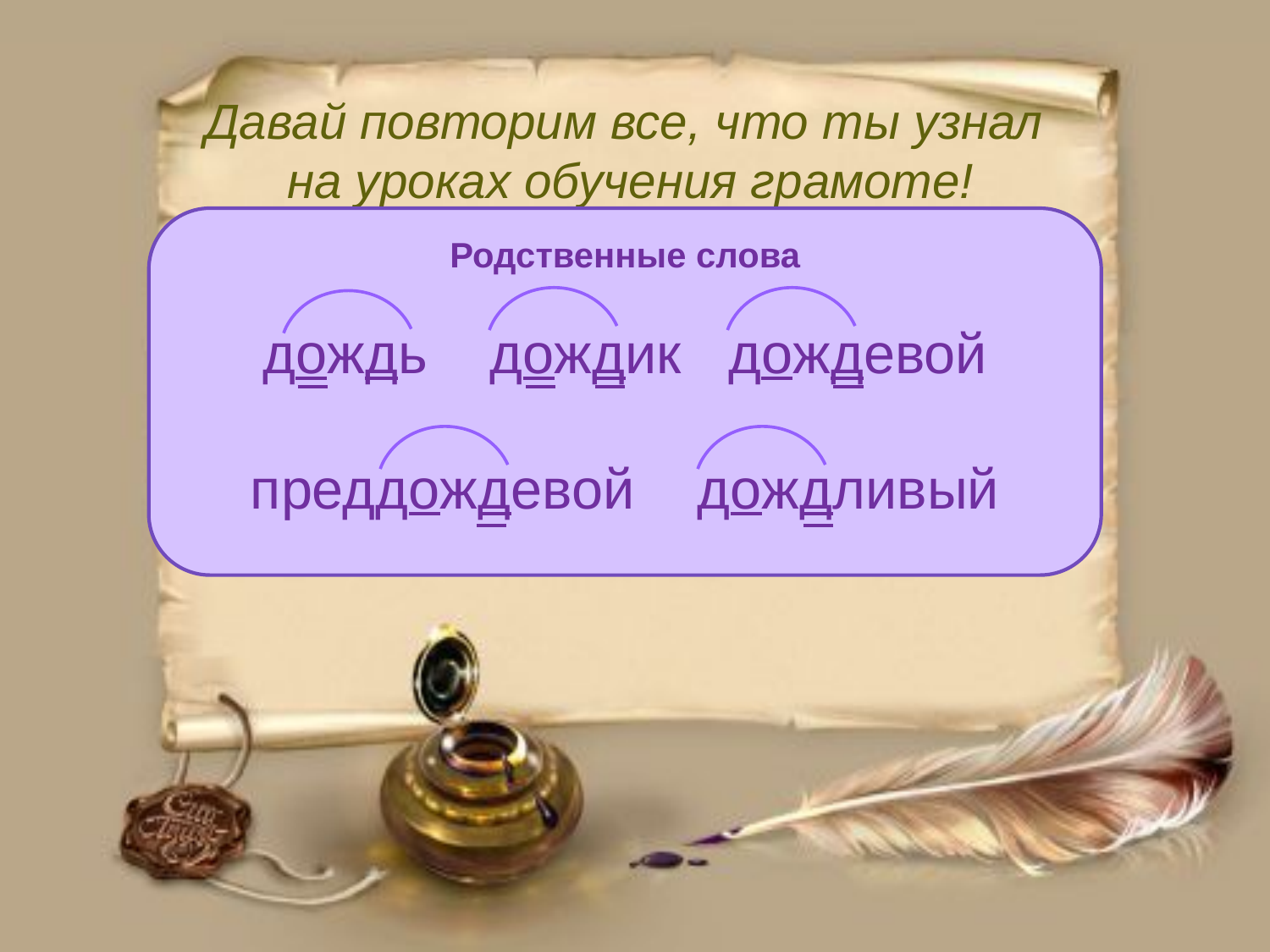

# Давай повторим все, что ты узнал на уроках обучения грамоте!
Родственные слова

дождь    дождик   дождевой

преддождевой    дождливый